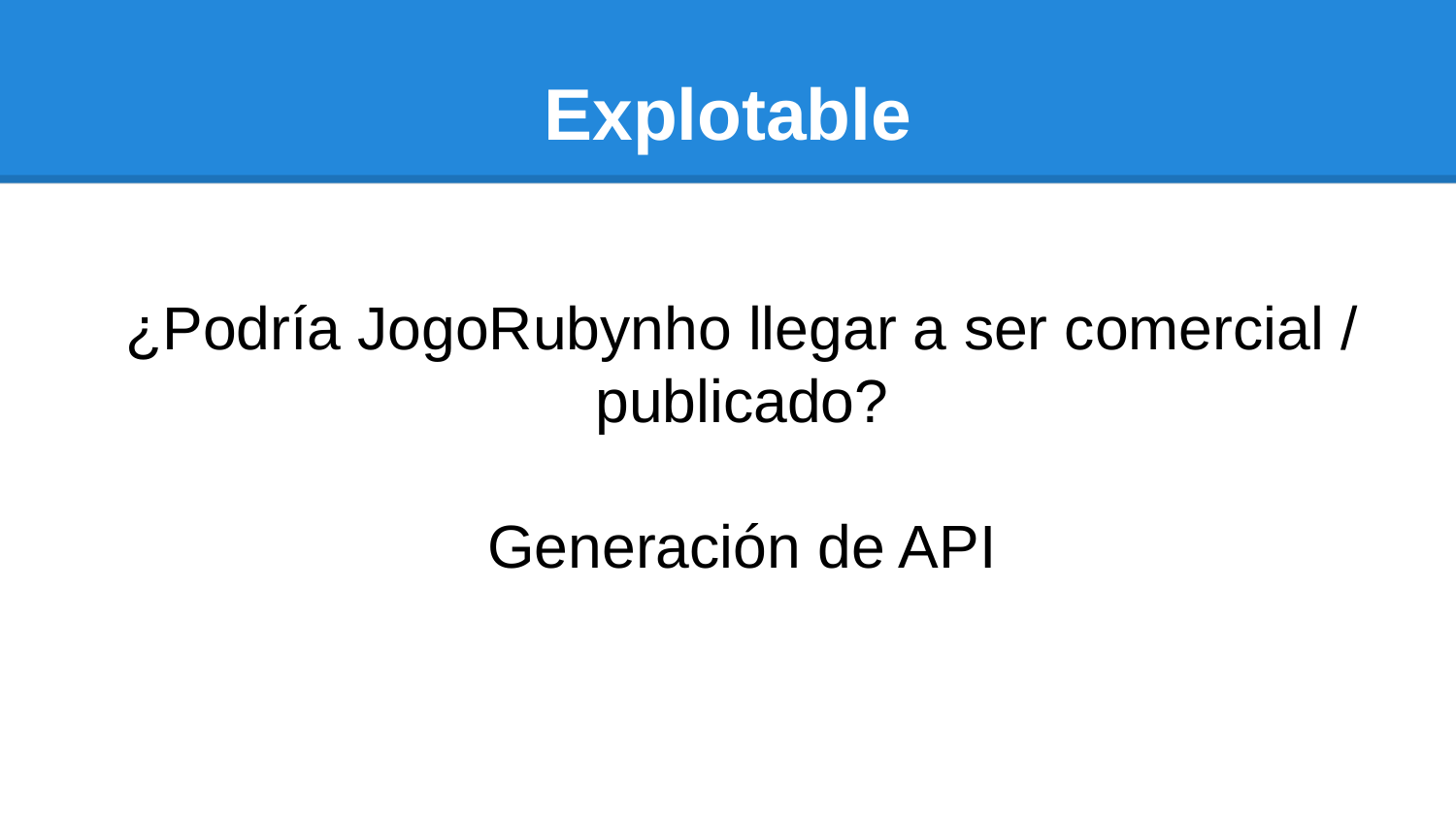

# Explotable
¿Podría JogoRubynho llegar a ser comercial / publicado?

Generación de API